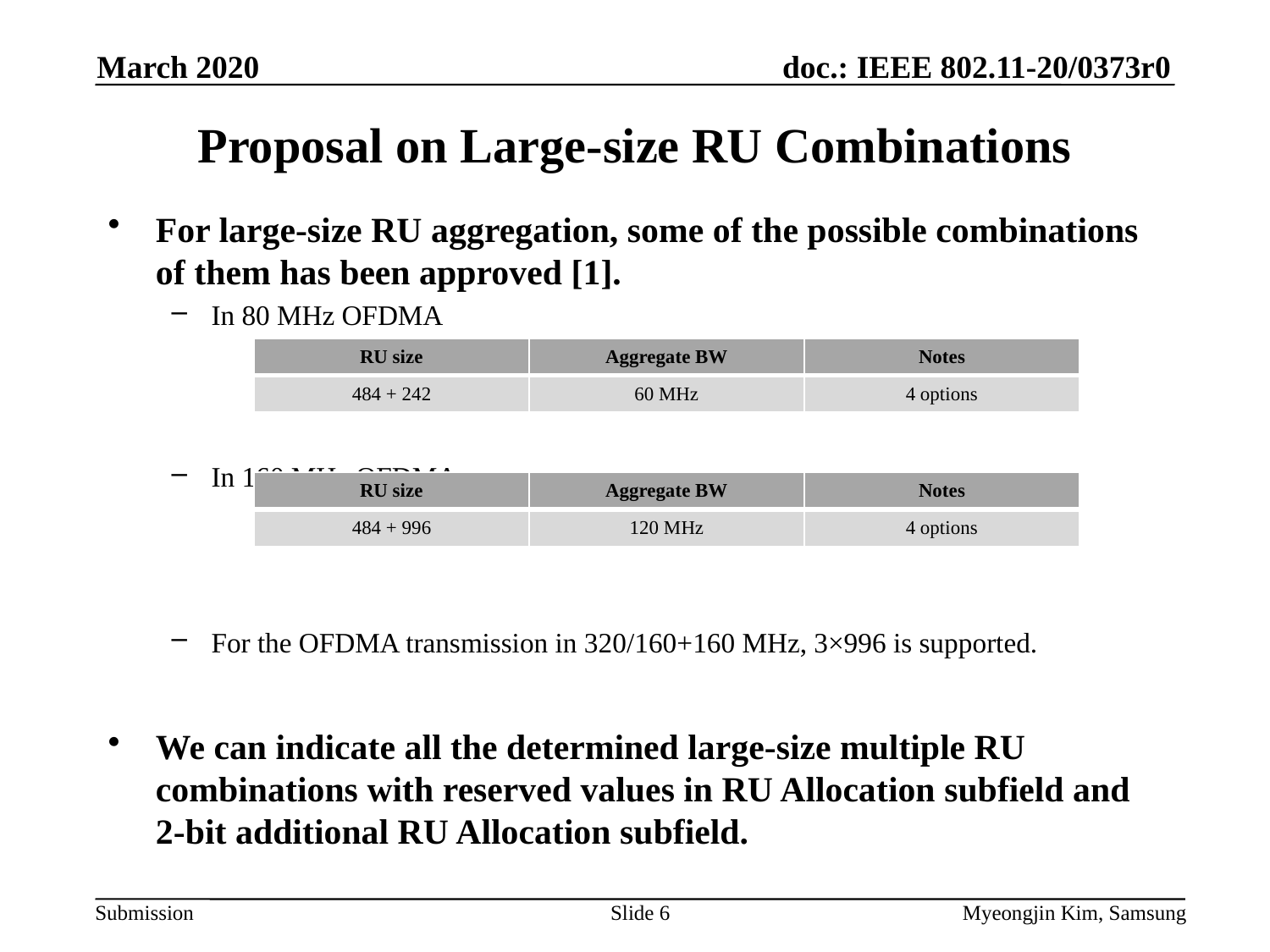

March 2020
# Proposal on Large-size RU Combinations
For large-size RU aggregation, some of the possible combinations of them has been approved [1].
In 80 MHz OFDMA

In 160 MHz OFDMA

For the OFDMA transmission in 320/160+160 MHz, 3×996 is supported.

We can indicate all the determined large-size multiple RU combinations with reserved values in RU Allocation subfield and 2-bit additional RU Allocation subfield.

| RU size | Aggregate BW | Notes |
| --- | --- | --- |
| 484 + 242 | 60 MHz | 4 options |
| RU size | Aggregate BW | Notes |
| --- | --- | --- |
| 484 + 996 | 120 MHz | 4 options |
Slide 6
Myeongjin Kim, Samsung